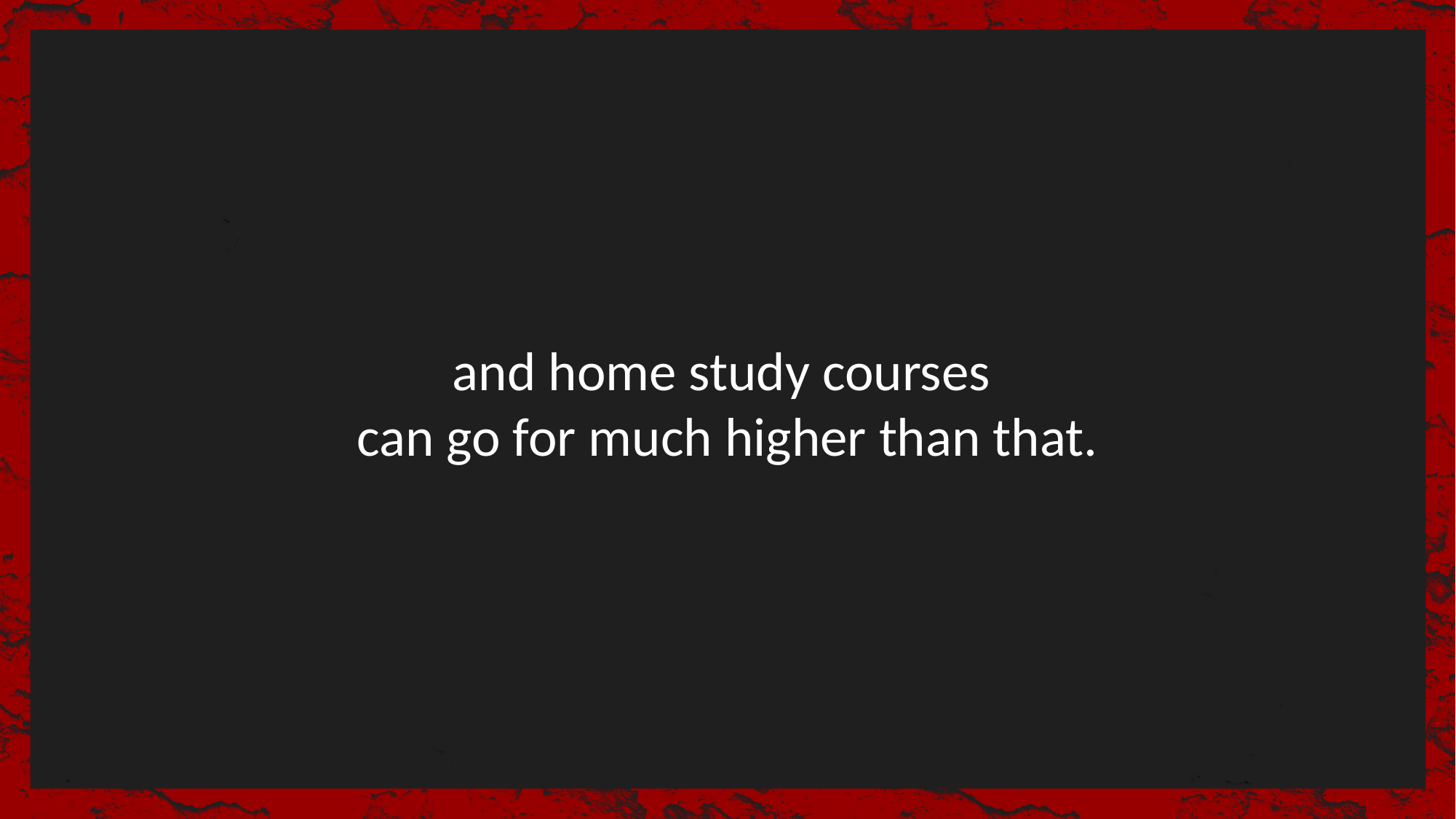

and home study courses
can go for much higher than that.